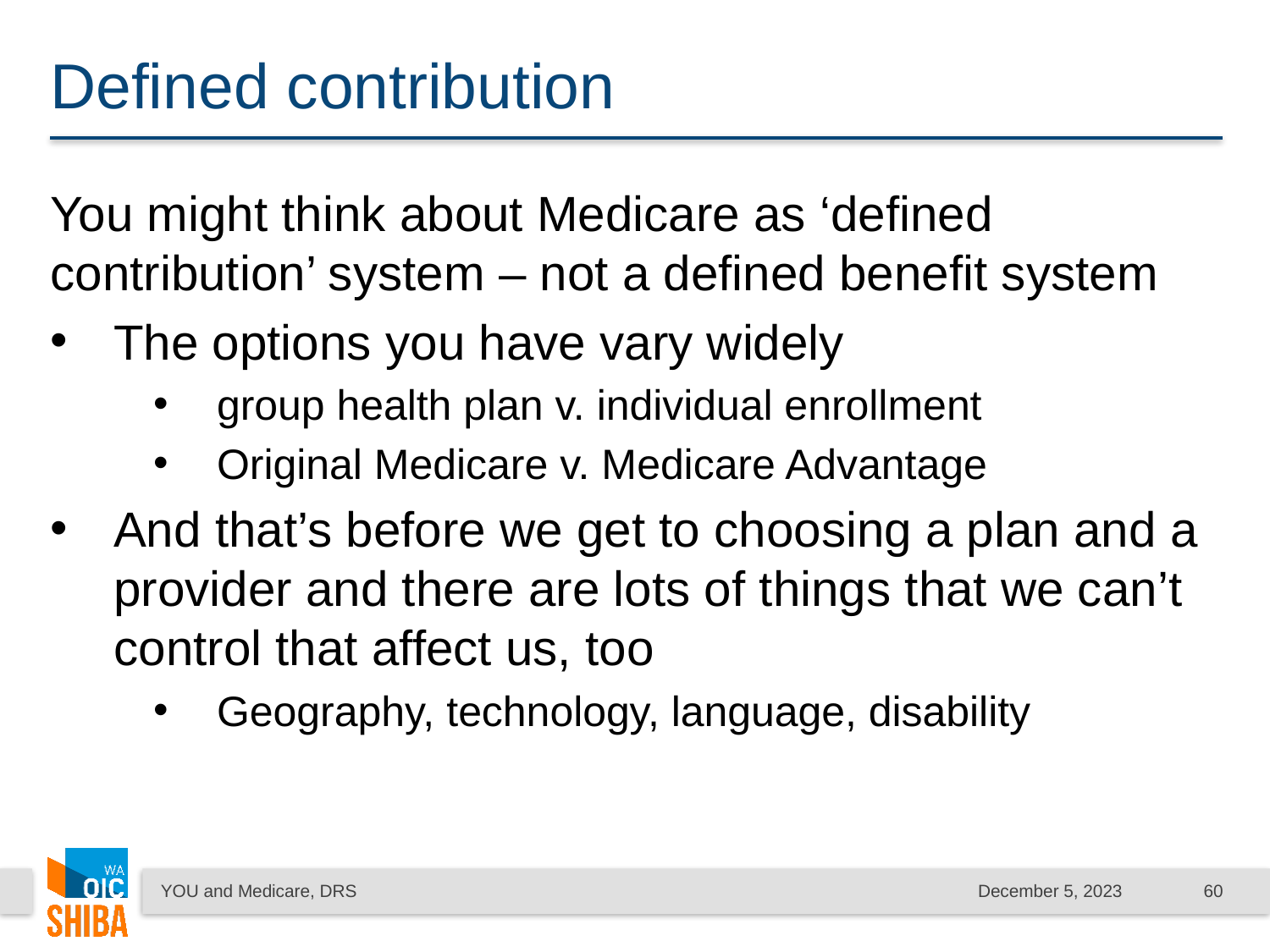

# Defined contribution
You might think about Medicare as ‘defined contribution’ system – not a defined benefit system
The options you have vary widely
group health plan v. individual enrollment
Original Medicare v. Medicare Advantage
And that’s before we get to choosing a plan and a provider and there are lots of things that we can’t control that affect us, too
Geography, technology, language, disability

YOU and Medicare, DRS
December 5, 2023
60